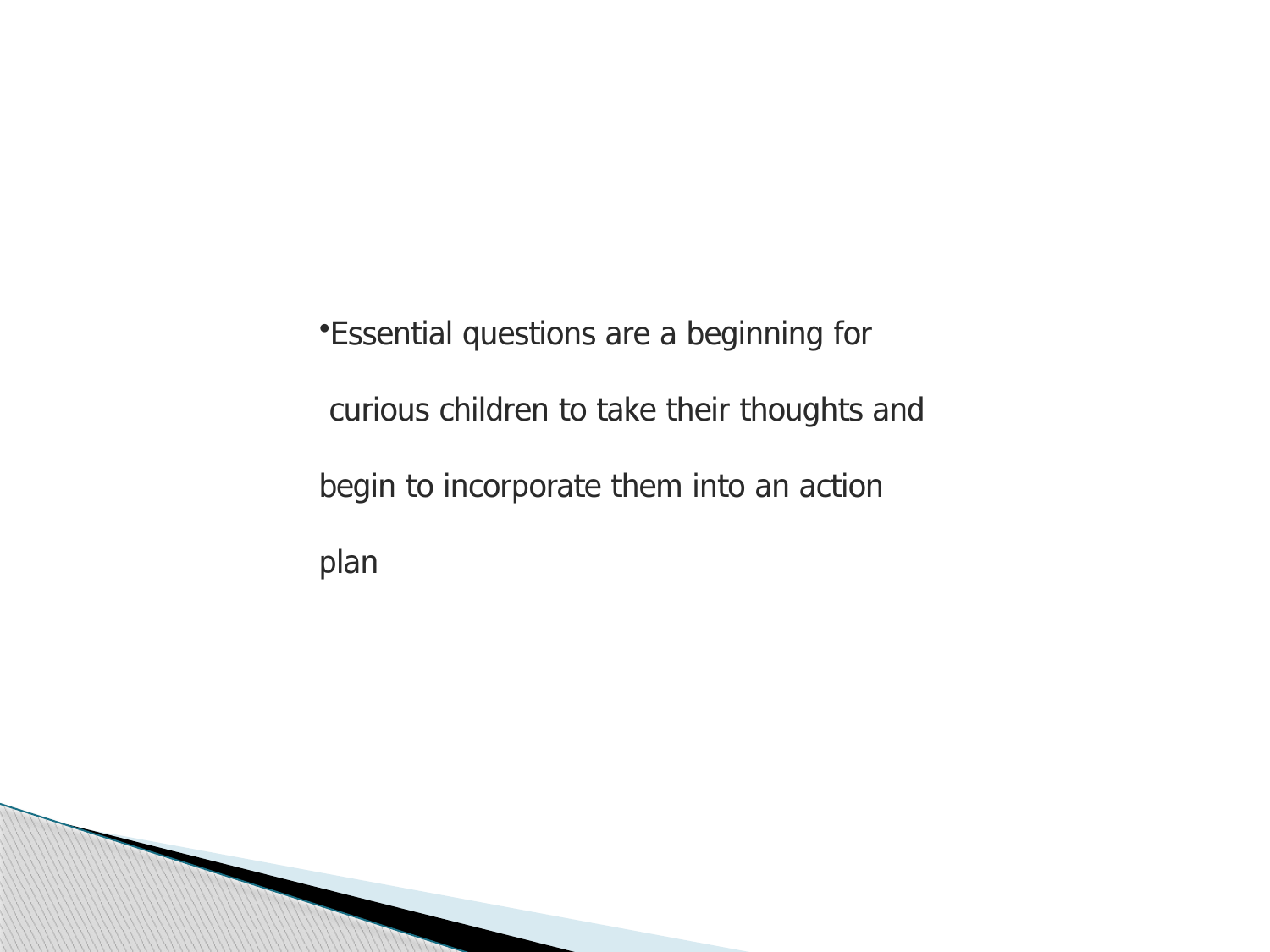

Essential questions are a beginning for

 curious children to take their thoughts and

begin to incorporate them into an action

plan